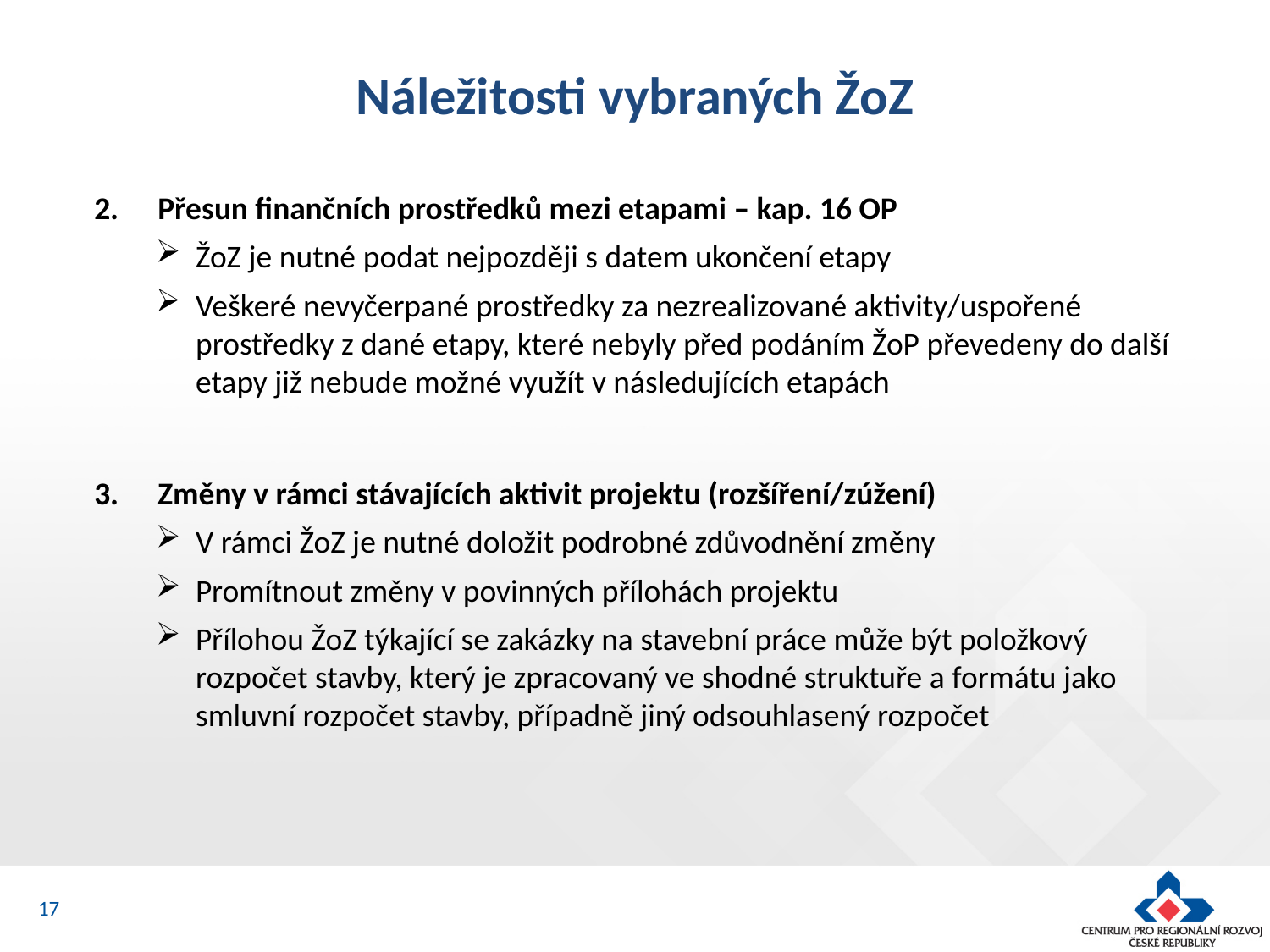

# Náležitosti vybraných ŽoZ
Přesun finančních prostředků mezi etapami – kap. 16 OP
ŽoZ je nutné podat nejpozději s datem ukončení etapy
Veškeré nevyčerpané prostředky za nezrealizované aktivity/uspořené prostředky z dané etapy, které nebyly před podáním ŽoP převedeny do další etapy již nebude možné využít v následujících etapách

Změny v rámci stávajících aktivit projektu (rozšíření/zúžení)
V rámci ŽoZ je nutné doložit podrobné zdůvodnění změny
Promítnout změny v povinných přílohách projektu
Přílohou ŽoZ týkající se zakázky na stavební práce může být položkový rozpočet stavby, který je zpracovaný ve shodné struktuře a formátu jako smluvní rozpočet stavby, případně jiný odsouhlasený rozpočet

17